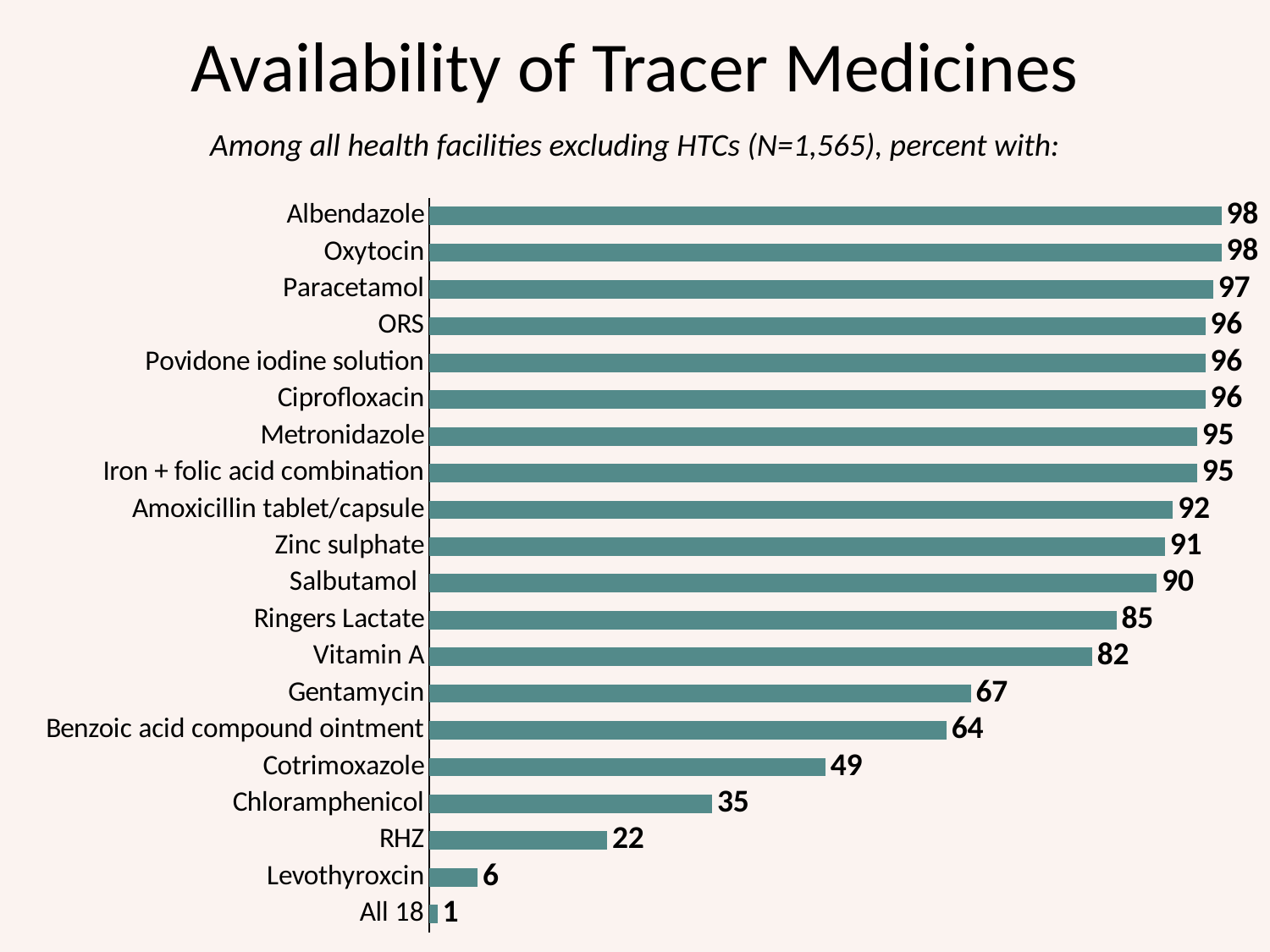

# Availability of Tracer Medicines
Among all health facilities excluding HTCs (N=1,565), percent with:

### Chart

| Category | Series 1 |
|---|---|
| All 18 | 1.0 |
| Levothyroxcin | 6.0 |
| RHZ | 22.0 |
| Chloramphenicol | 35.0 |
| Cotrimoxazole | 49.0 |
| Benzoic acid compound ointment | 64.0 |
| Gentamycin | 67.0 |
| Vitamin A | 82.0 |
| Ringers Lactate | 85.0 |
| Salbutamol  | 90.0 |
| Zinc sulphate | 91.0 |
| Amoxicillin tablet/capsule | 92.0 |
| Iron + folic acid combination | 95.0 |
| Metronidazole | 95.0 |
| Ciprofloxacin | 96.0 |
| Povidone iodine solution | 96.0 |
| ORS | 96.0 |
| Paracetamol | 97.0 |
| Oxytocin | 98.0 |
| Albendazole | 98.0 |